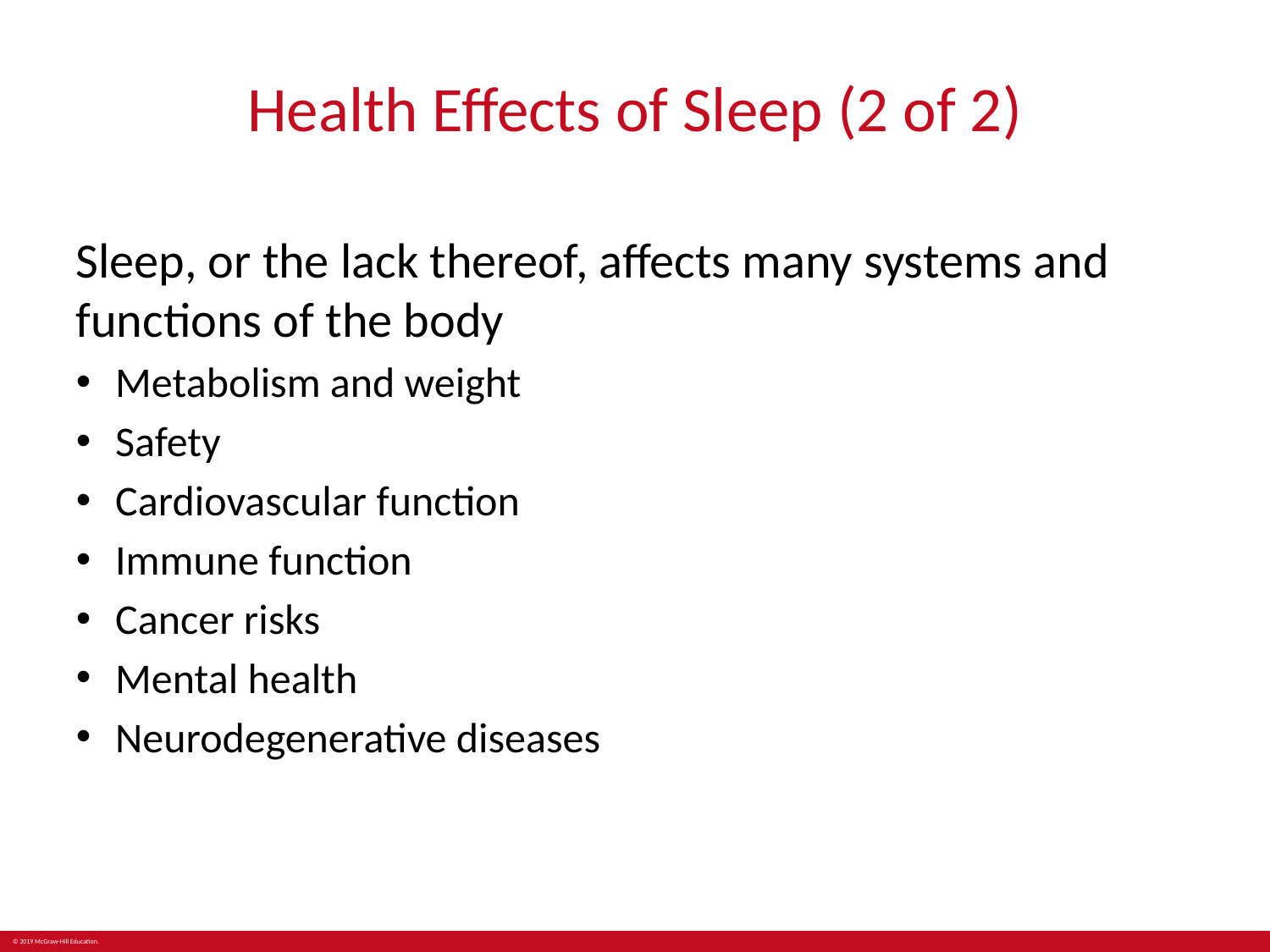

# Health Effects of Sleep (2 of 2)
Sleep, or the lack thereof, affects many systems and functions of the body
Metabolism and weight
Safety
Cardiovascular function
Immune function
Cancer risks
Mental health
Neurodegenerative diseases